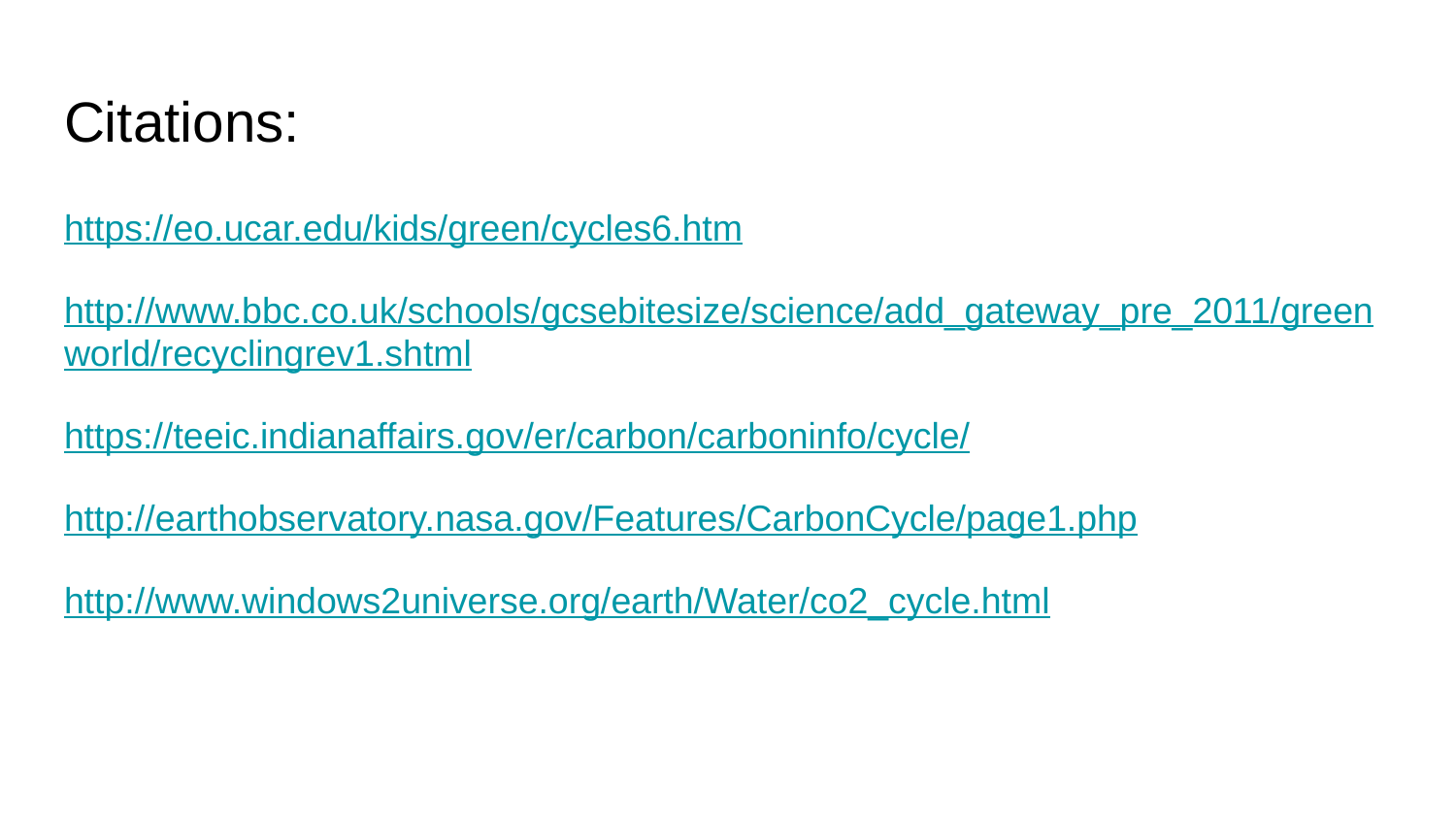

# Citations:
https://eo.ucar.edu/kids/green/cycles6.htm
http://www.bbc.co.uk/schools/gcsebitesize/science/add_gateway_pre_2011/greenworld/recyclingrev1.shtml
https://teeic.indianaffairs.gov/er/carbon/carboninfo/cycle/
http://earthobservatory.nasa.gov/Features/CarbonCycle/page1.php
http://www.windows2universe.org/earth/Water/co2_cycle.html